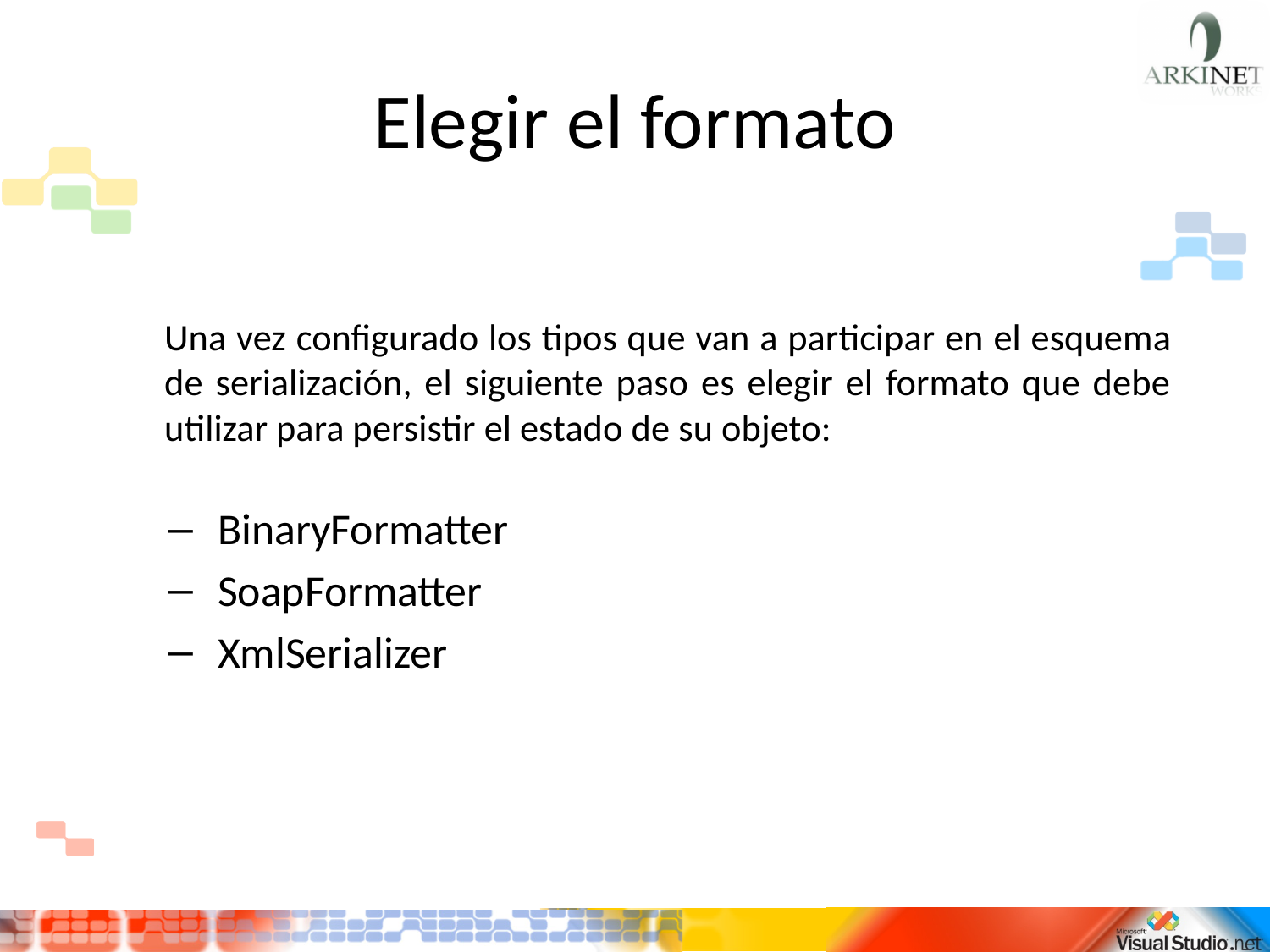

# Elegir el formato
	Una vez configurado los tipos que van a participar en el esquema de serialización, el siguiente paso es elegir el formato que debe utilizar para persistir el estado de su objeto:

BinaryFormatter
SoapFormatter
XmlSerializer